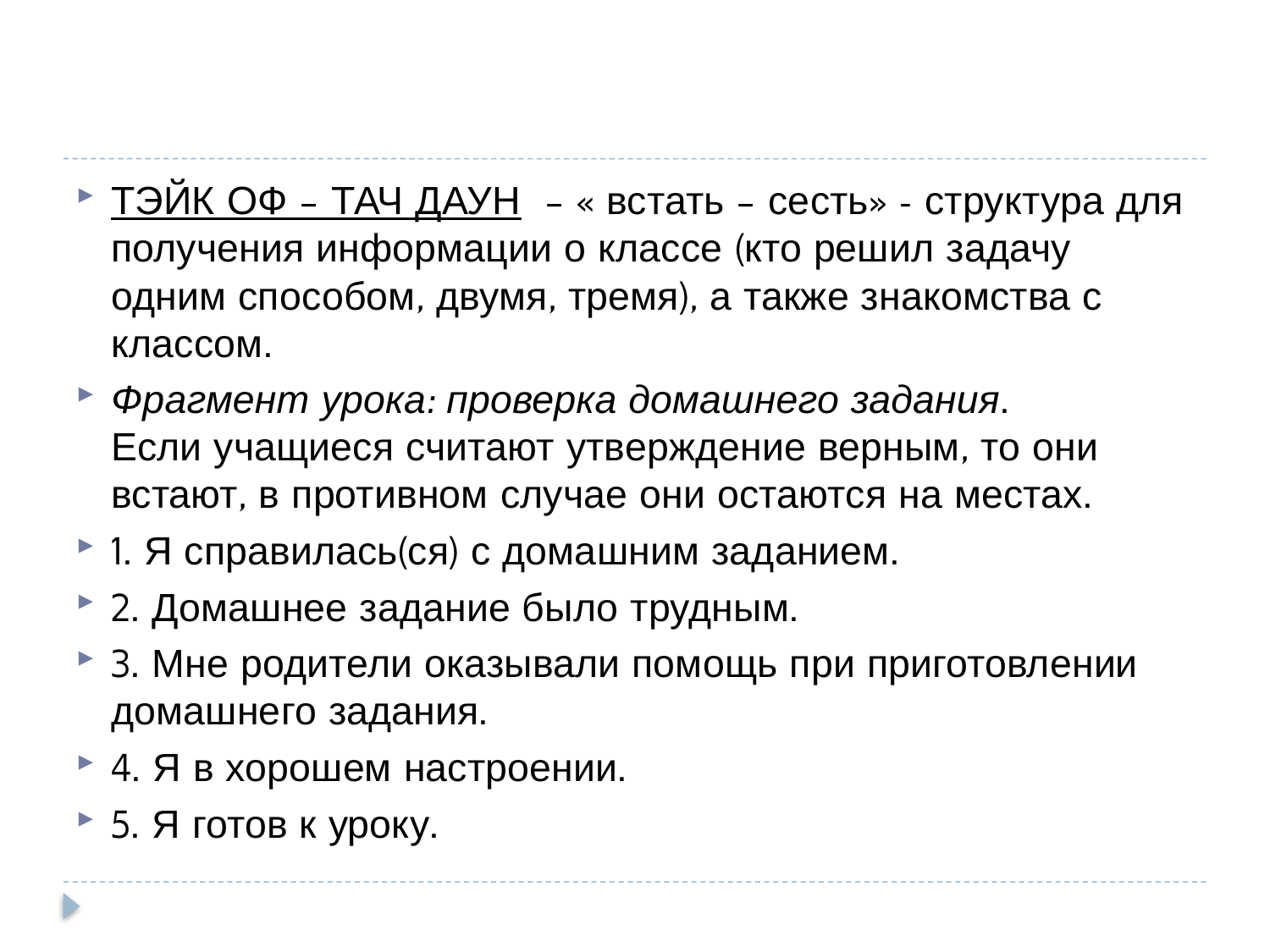

#
ТЭЙК ОФ – ТАЧ ДАУН  – « встать – сесть» - структура для получения информации о классе (кто решил задачу одним способом, двумя, тремя), а также знакомства с классом.
Фрагмент урока: проверка домашнего задания.
Если учащиеся считают утверждение верным, то они встают, в противном случае они остаются на местах.
1. Я справилась(ся) с домашним заданием.
2. Домашнее задание было трудным.
3. Мне родители оказывали помощь при приготовлении домашнего задания.
4. Я в хорошем настроении.
5. Я готов к уроку.